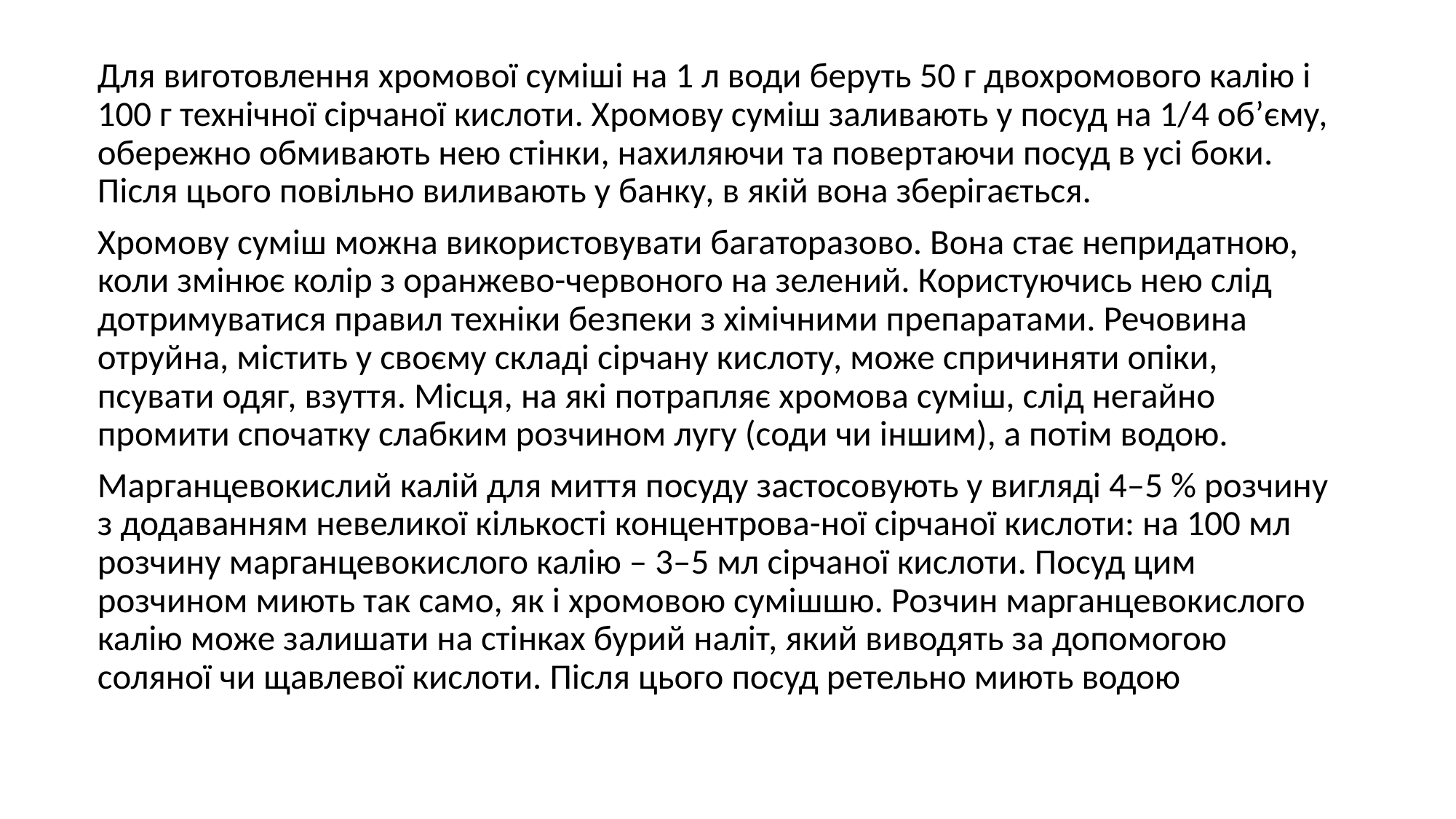

Для виготовлення хромової суміші на 1 л води беруть 50 г двохромового калію і 100 г технічної сірчаної кислоти. Хромову суміш заливають у посуд на 1/4 об’єму, обережно обмивають нею стінки, нахиляючи та повертаючи посуд в усі боки. Після цього повільно виливають у банку, в якій вона зберігається.
Хромову суміш можна використовувати багаторазово. Вона стає непридатною, коли змінює колір з оранжево-червоного на зелений. Користуючись нею слід дотримуватися правил техніки безпеки з хімічними препаратами. Речовина отруйна, містить у своєму складі сірчану кислоту, може спричиняти опіки, псувати одяг, взуття. Місця, на які потрапляє хромова суміш, слід негайно промити спочатку слабким розчином лугу (соди чи іншим), а потім водою.
Марганцевокислий калій для миття посуду застосовують у вигляді 4–5 % розчину з додаванням невеликої кількості концентрова-ної сірчаної кислоти: на 100 мл розчину марганцевокислого калію – 3–5 мл сірчаної кислоти. Посуд цим розчином миють так само, як і хромовою сумішшю. Розчин марганцевокислого калію може залишати на стінках бурий наліт, який виводять за допомогою соляної чи щавлевої кислоти. Після цього посуд ретельно миють водою